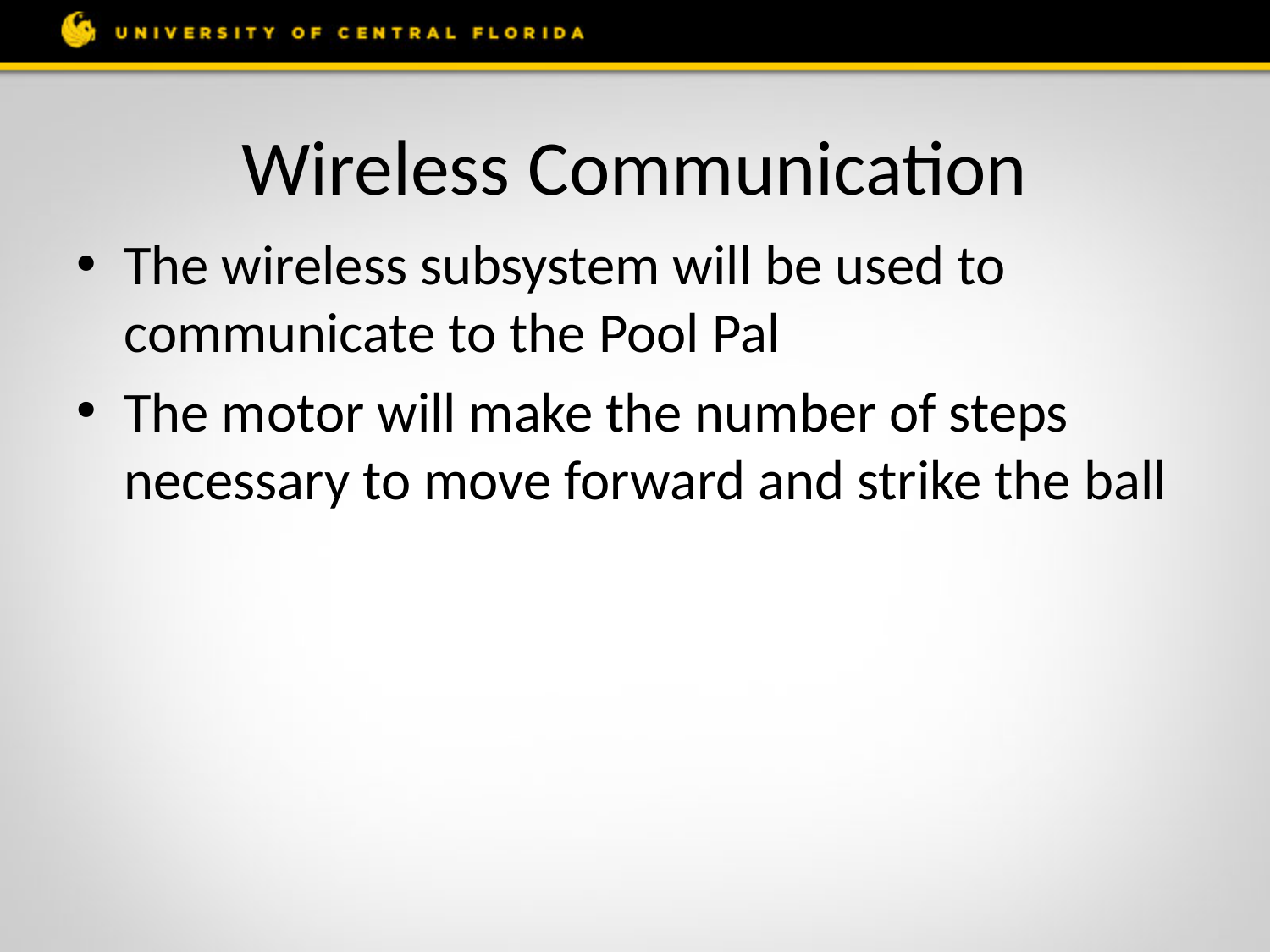

# Wireless Communication
The wireless subsystem will be used to communicate to the Pool Pal
The motor will make the number of steps necessary to move forward and strike the ball